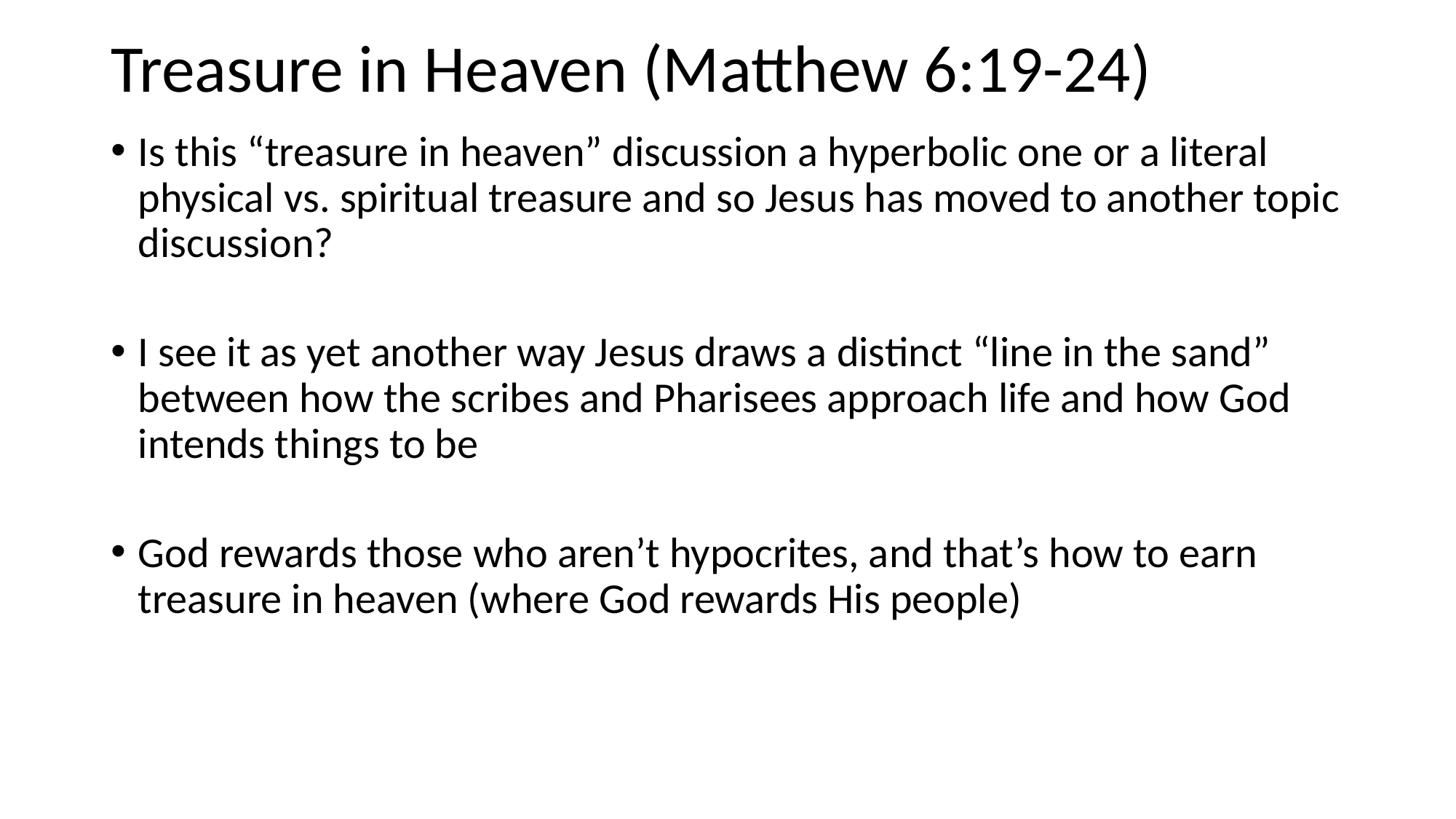

# Treasure in Heaven (Matthew 6:19-24)
Is this “treasure in heaven” discussion a hyperbolic one or a literal physical vs. spiritual treasure and so Jesus has moved to another topic discussion?

I see it as yet another way Jesus draws a distinct “line in the sand” between how the scribes and Pharisees approach life and how God intends things to be

God rewards those who aren’t hypocrites, and that’s how to earn treasure in heaven (where God rewards His people)